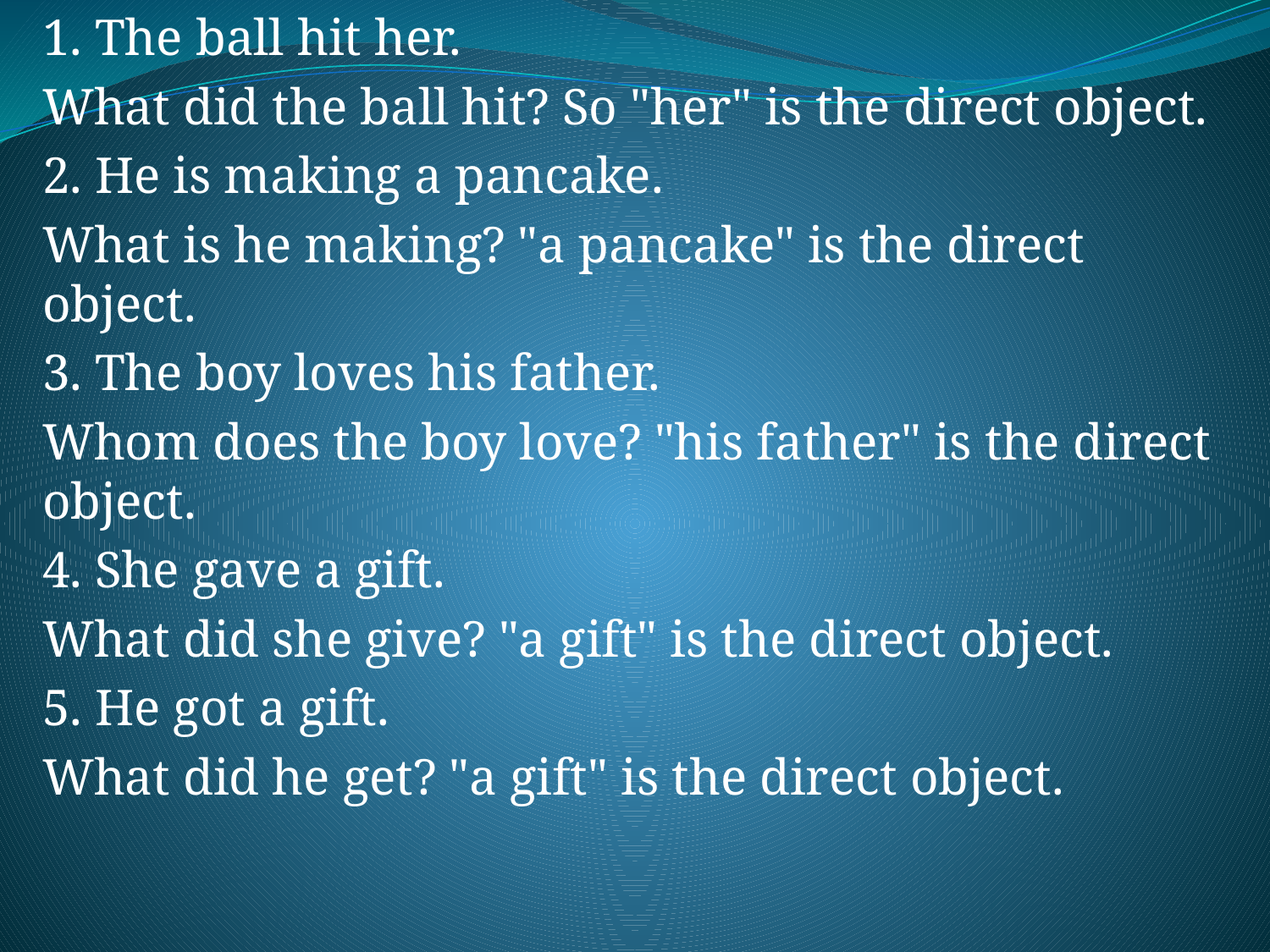

1. The ball hit her.
What did the ball hit? So "her" is the direct object.
2. He is making a pancake.
What is he making? "a pancake" is the direct object.
3. The boy loves his father.
Whom does the boy love? "his father" is the direct object.
4. She gave a gift.
What did she give? "a gift" is the direct object.
5. He got a gift.
What did he get? "a gift" is the direct object.

#